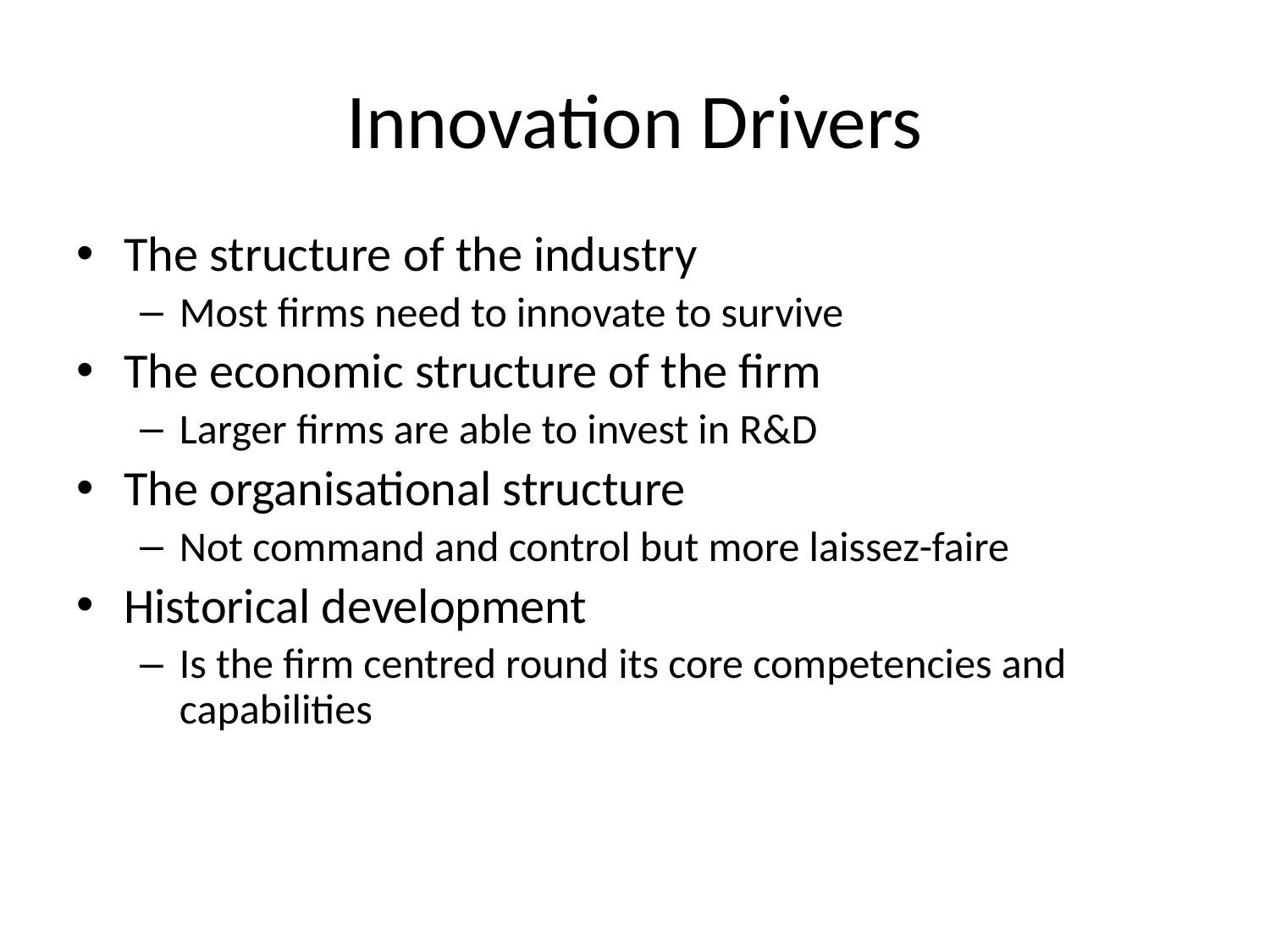

# Innovation Drivers
The structure of the industry
Most firms need to innovate to survive
The economic structure of the firm
Larger firms are able to invest in R&D
The organisational structure
Not command and control but more laissez-faire
Historical development
Is the firm centred round its core competencies and capabilities